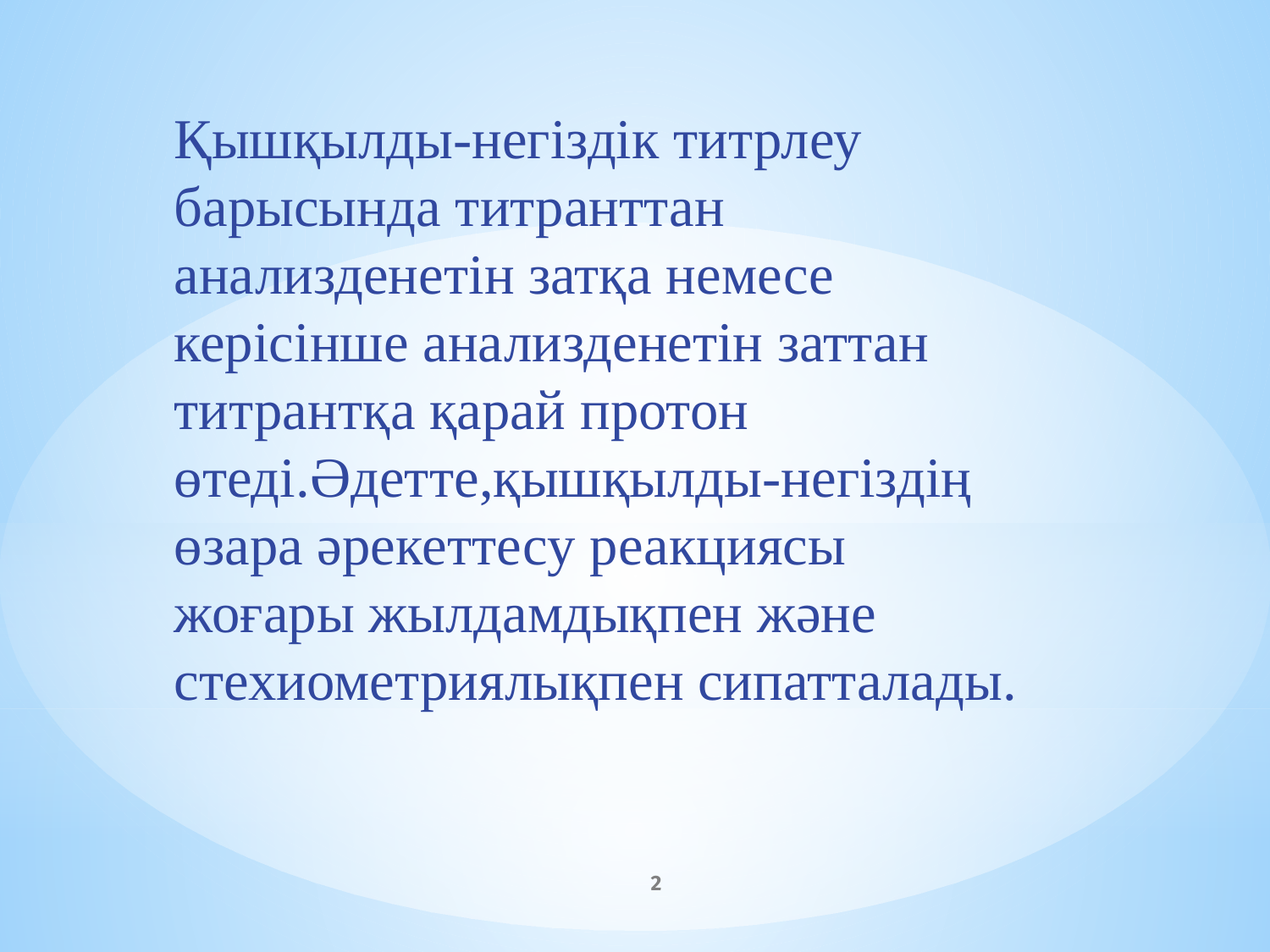

Қышқылды-негіздік титрлеу барысында титранттан анализденетін затқа немесе керісінше анализденетін заттан титрантқа қарай протон өтеді.Әдетте,қышқылды-негіздің өзара әрекеттесу реакциясы жоғары жылдамдықпен және стехиометриялықпен сипатталады.
2